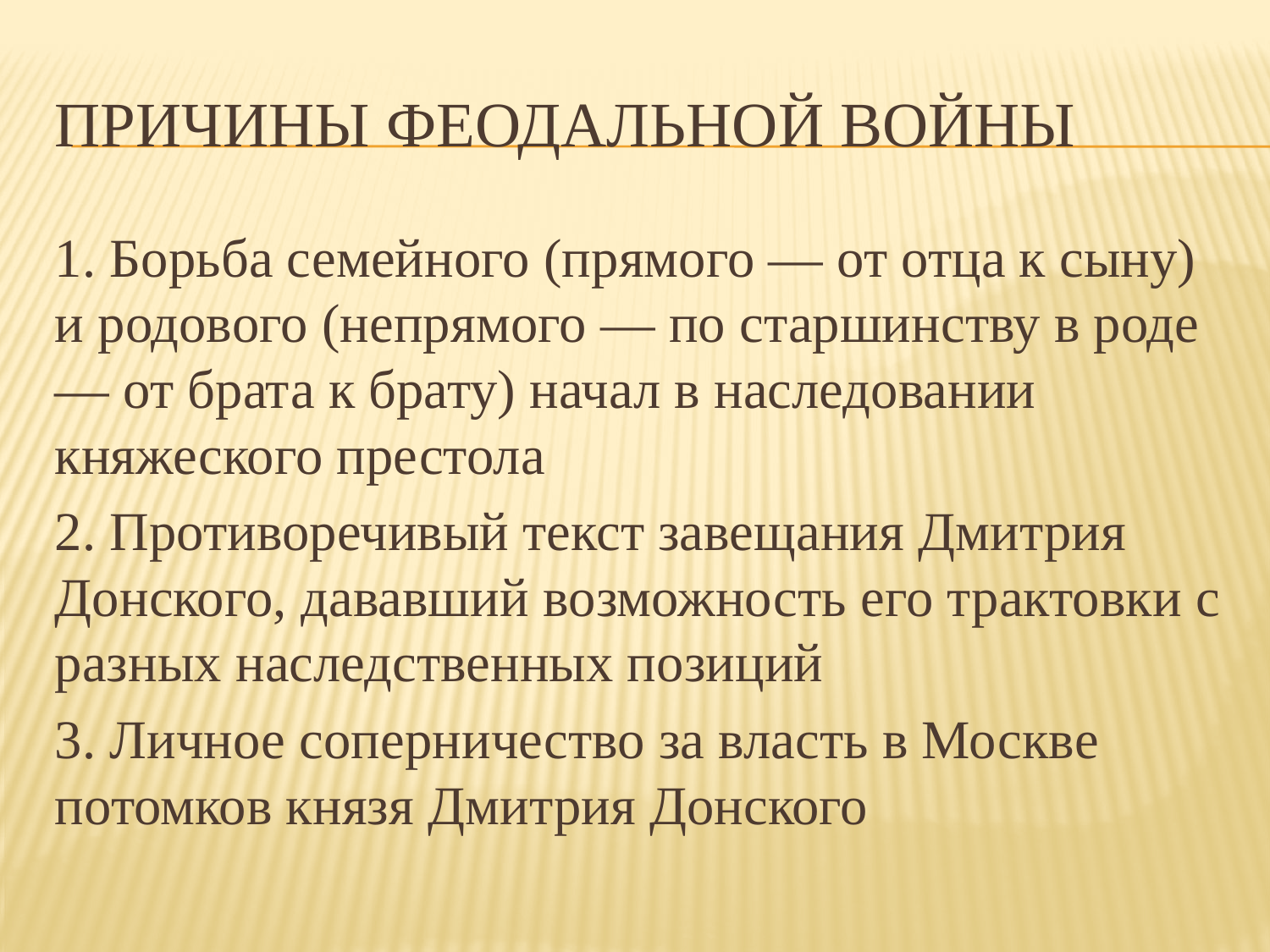

# Причины феодальной войны
1. Борьба семейного (прямого — от отца к сыну) и родового (непрямого — по старшинству в роде — от брата к брату) начал в наследовании княжеского престола
2. Противоречивый текст завещания Дмитрия Донского, дававший возможность его трактовки с разных наследственных позиций
3. Личное соперничество за власть в Москве потомков князя Дмитрия Донского